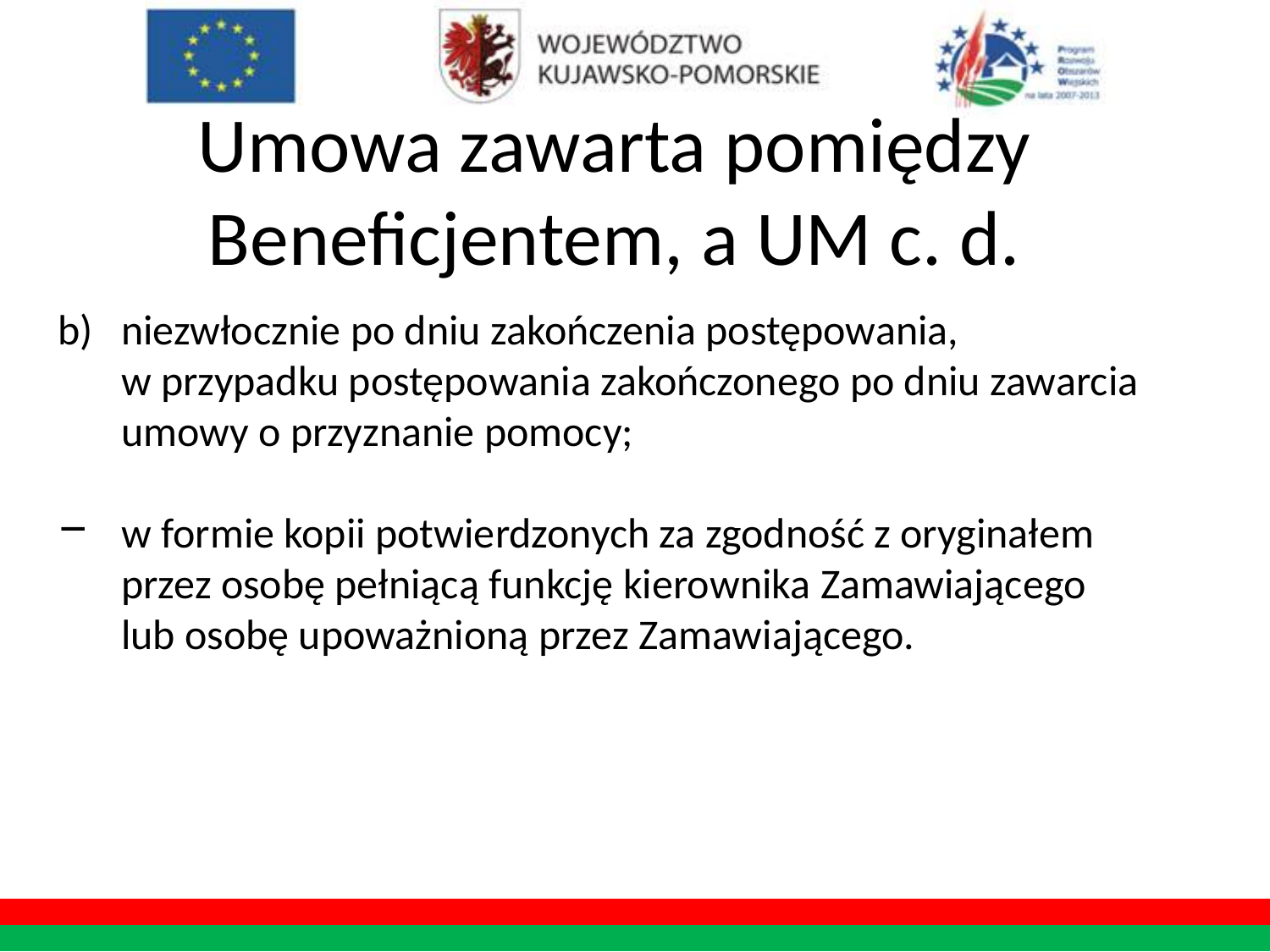

# Umowa zawarta pomiędzy Beneficjentem, a UM c. d.
niezwłocznie po dniu zakończenia postępowania,
w przypadku postępowania zakończonego po dniu zawarcia umowy o przyznanie pomocy;

w formie kopii potwierdzonych za zgodność z oryginałem przez osobę pełniącą funkcję kierownika Zamawiającego
lub osobę upoważnioną przez Zamawiającego.